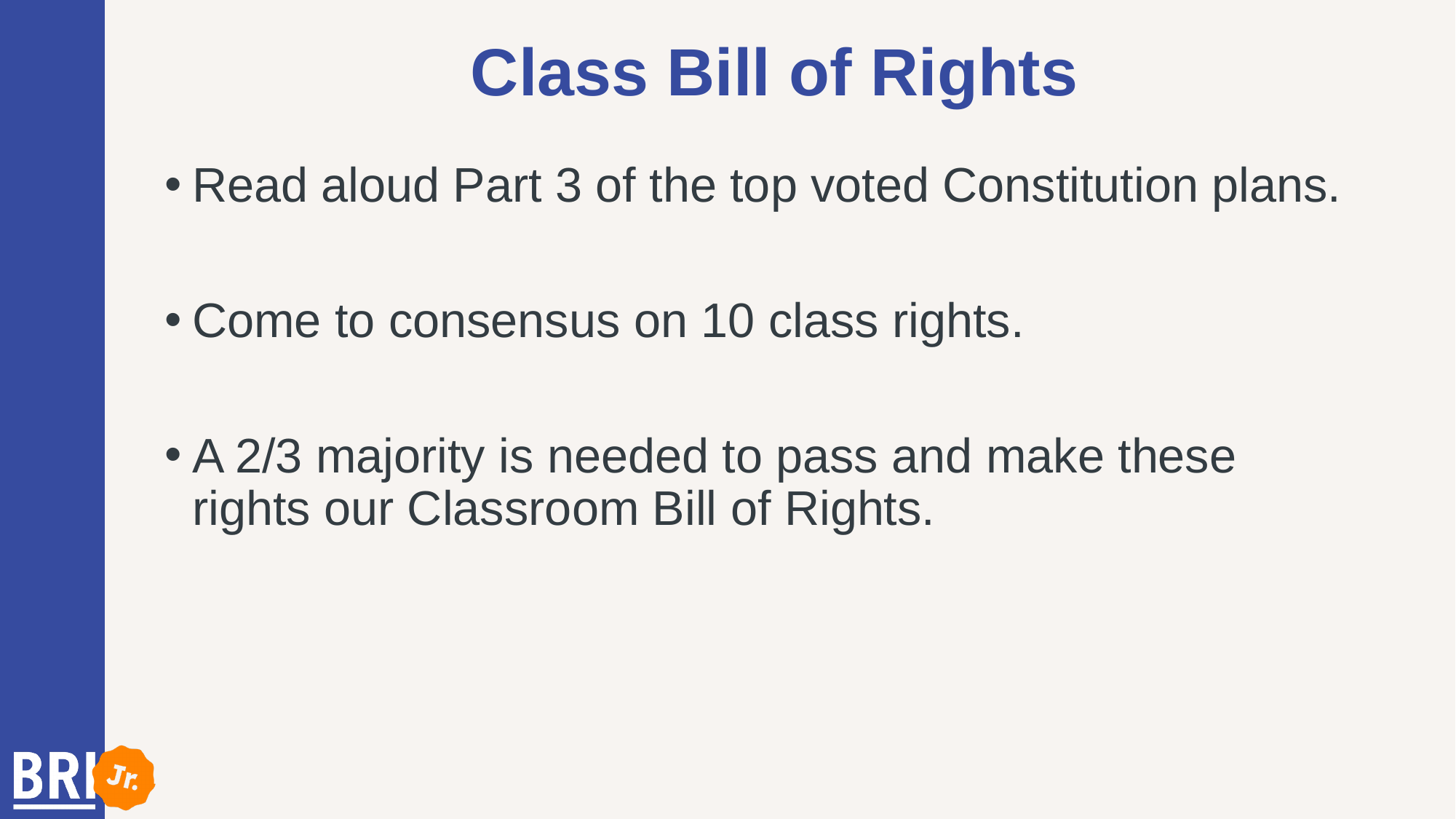

# Class Bill of Rights
Read aloud Part 3 of the top voted Constitution plans.

Come to consensus on 10 class rights.

A 2/3 majority is needed to pass and make these rights our Classroom Bill of Rights.